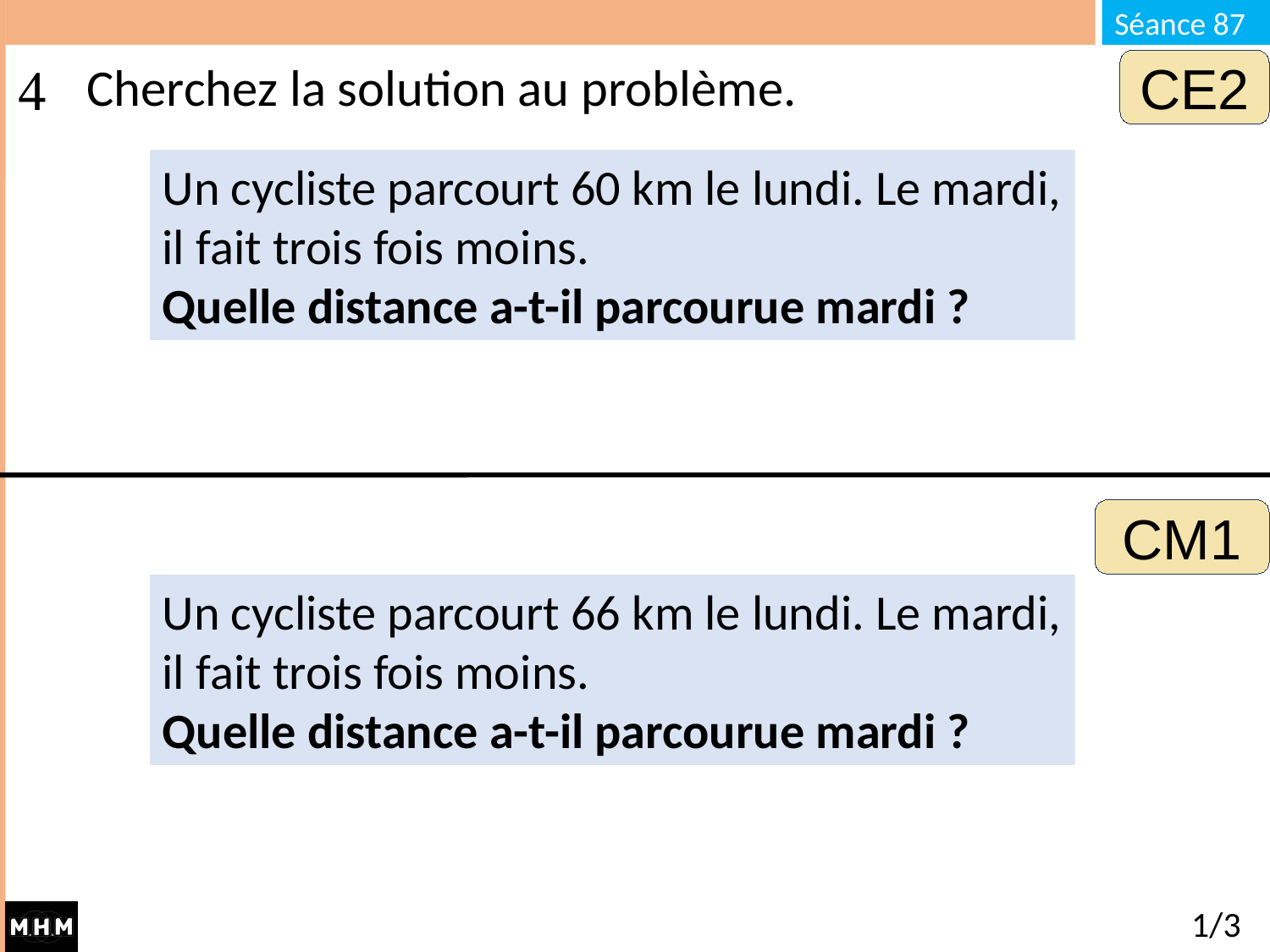

# Cherchez la solution au problème.
CE2
Un cycliste parcourt 60 km le lundi. Le mardi, il fait trois fois moins.
Quelle distance a-t-il parcourue mardi ?

CM1
Un cycliste parcourt 66 km le lundi. Le mardi, il fait trois fois moins.
Quelle distance a-t-il parcourue mardi ?
1/3